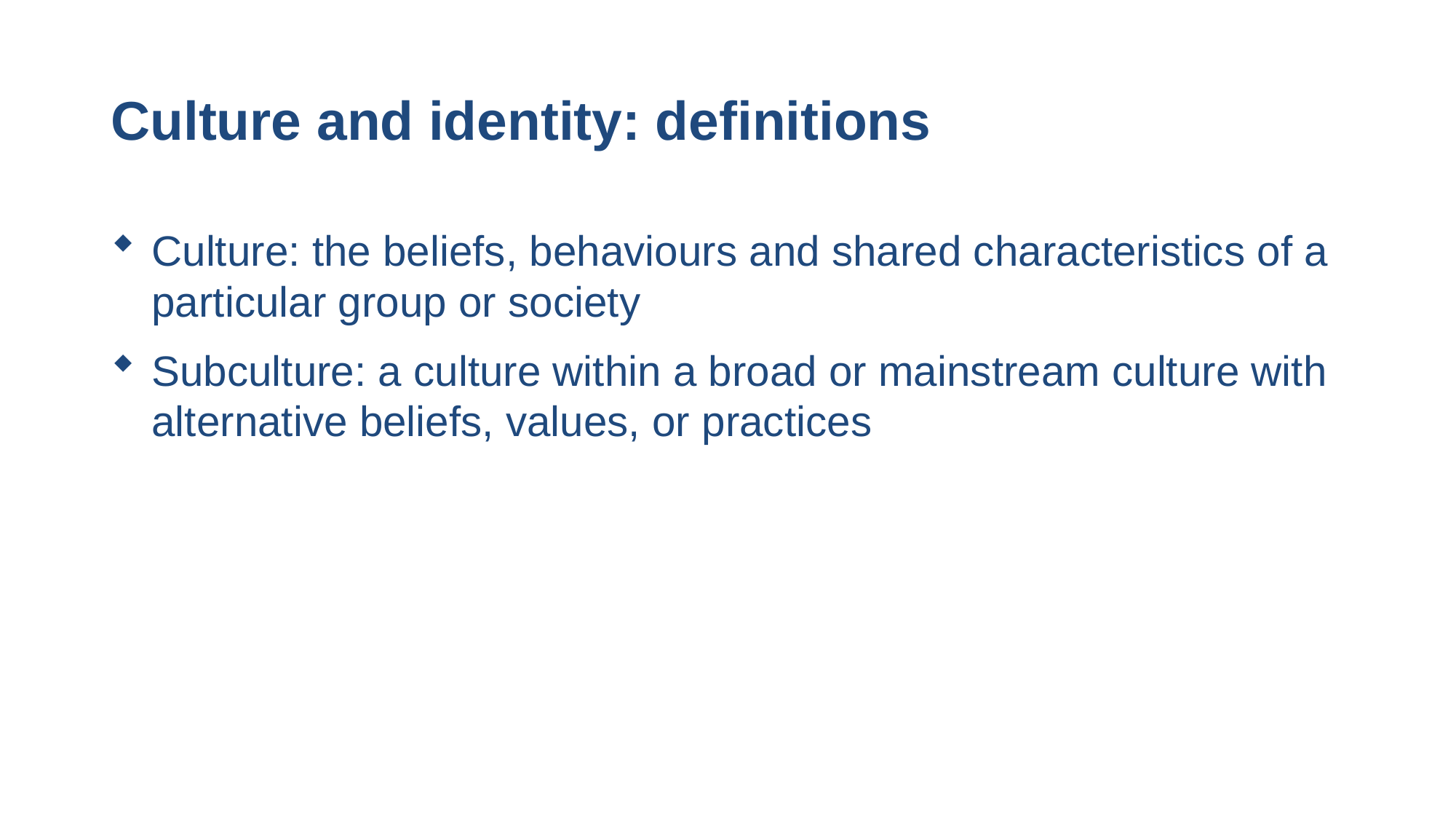

# Culture and identity: definitions
Culture: the beliefs, behaviours and shared characteristics of a particular group or society
Subculture: a culture within a broad or mainstream culture with alternative beliefs, values, or practices